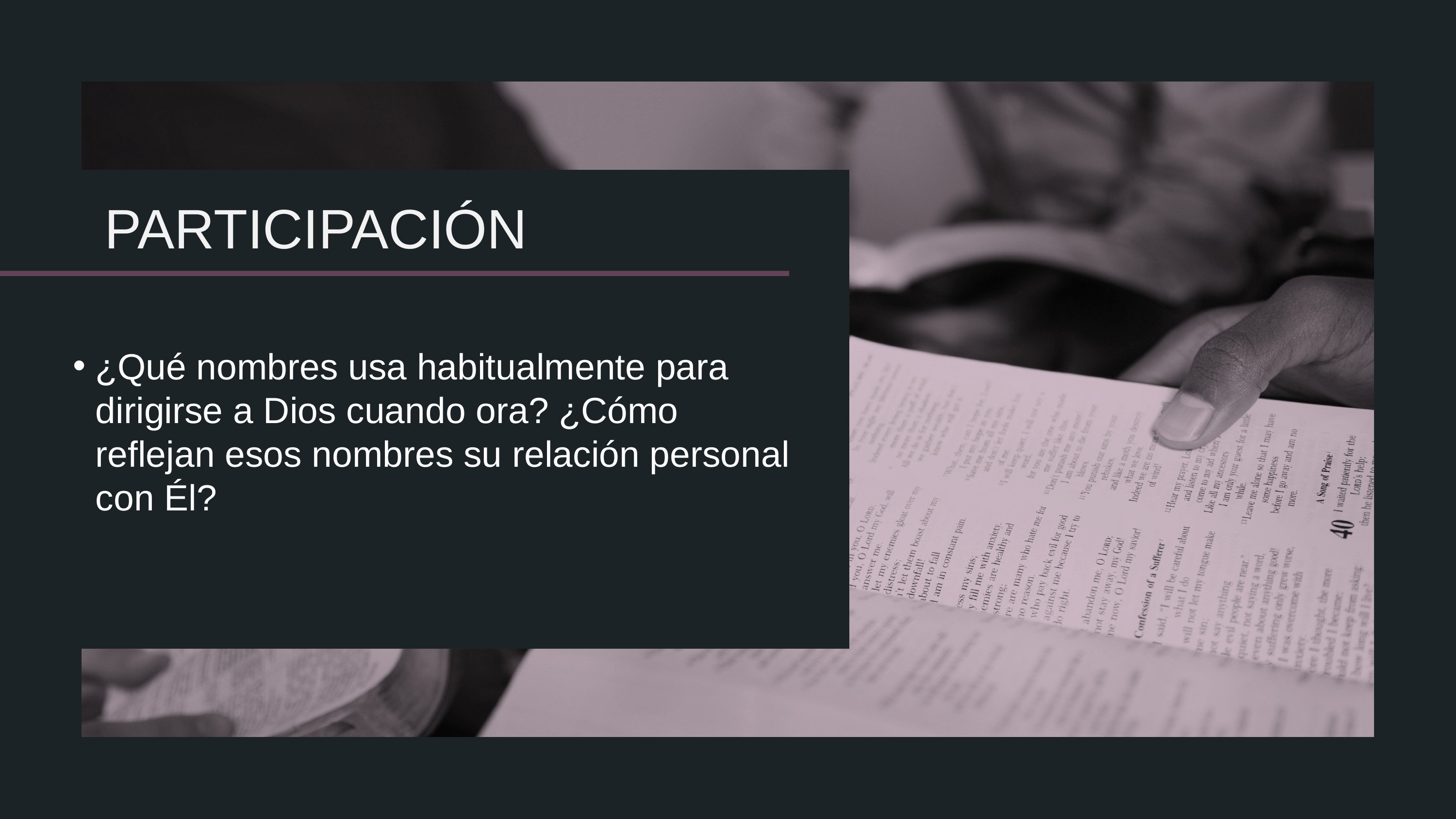

¿Qué nombres usa habitualmente para dirigirse a Dios cuando ora? ¿Cómo reflejan esos nombres su relación personal con Él?